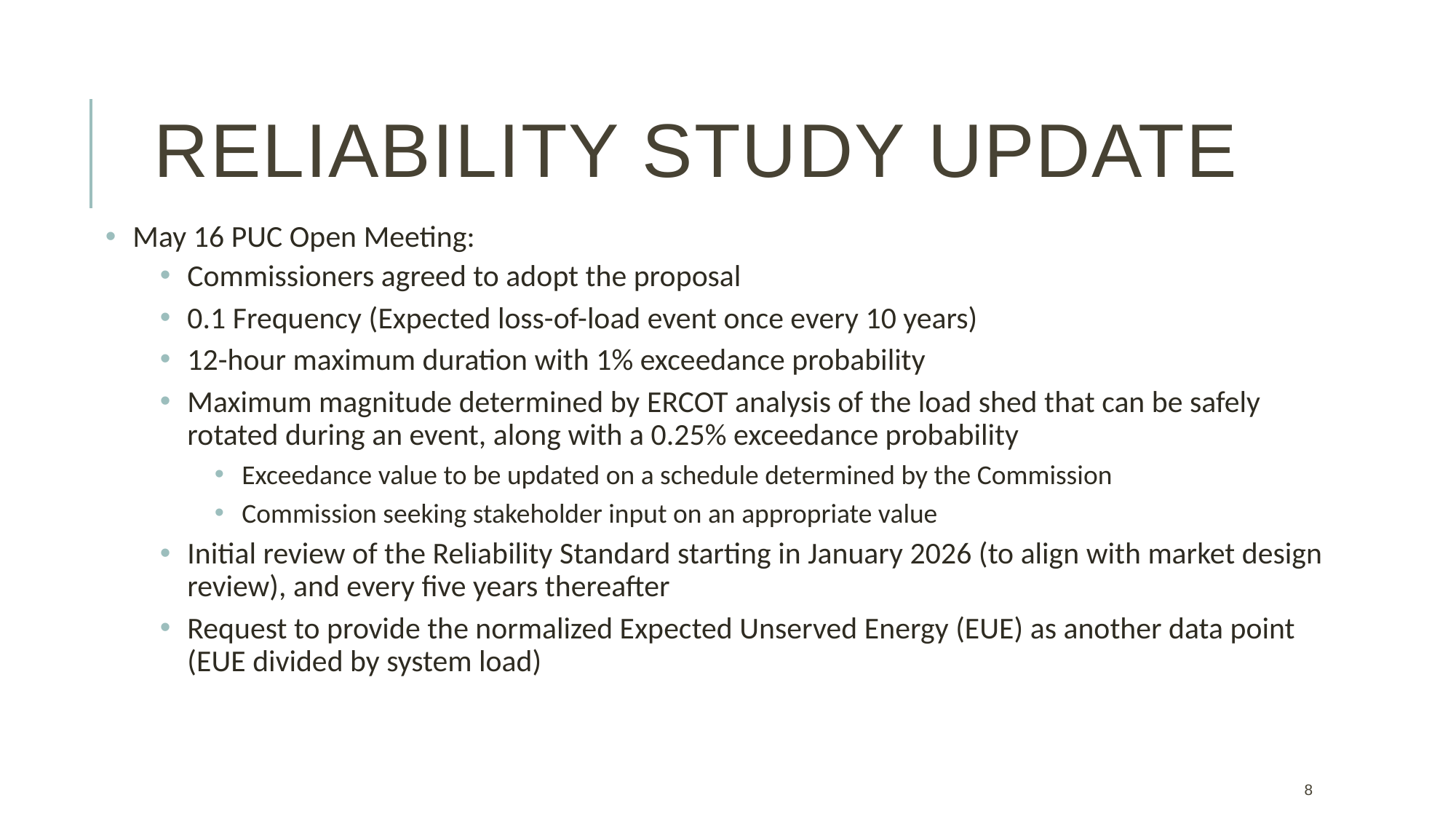

# Reliability study update
May 16 PUC Open Meeting:
Commissioners agreed to adopt the proposal
0.1 Frequency (Expected loss-of-load event once every 10 years)
12-hour maximum duration with 1% exceedance probability
Maximum magnitude determined by ERCOT analysis of the load shed that can be safely rotated during an event, along with a 0.25% exceedance probability
Exceedance value to be updated on a schedule determined by the Commission
Commission seeking stakeholder input on an appropriate value
Initial review of the Reliability Standard starting in January 2026 (to align with market design review), and every five years thereafter
Request to provide the normalized Expected Unserved Energy (EUE) as another data point (EUE divided by system load)
8